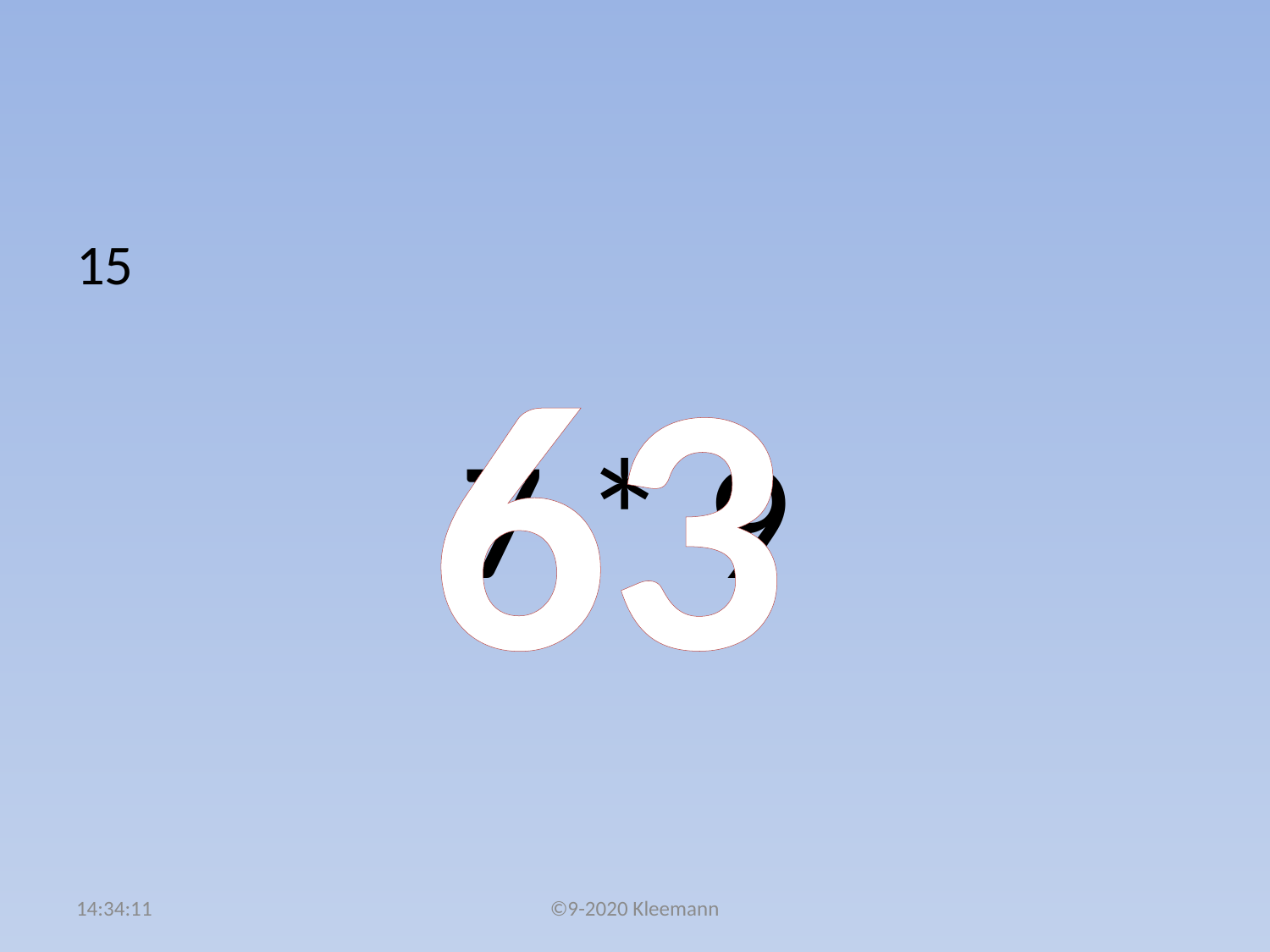

#
15

          7 * 9
63
14:34:11
©9-2020 Kleemann